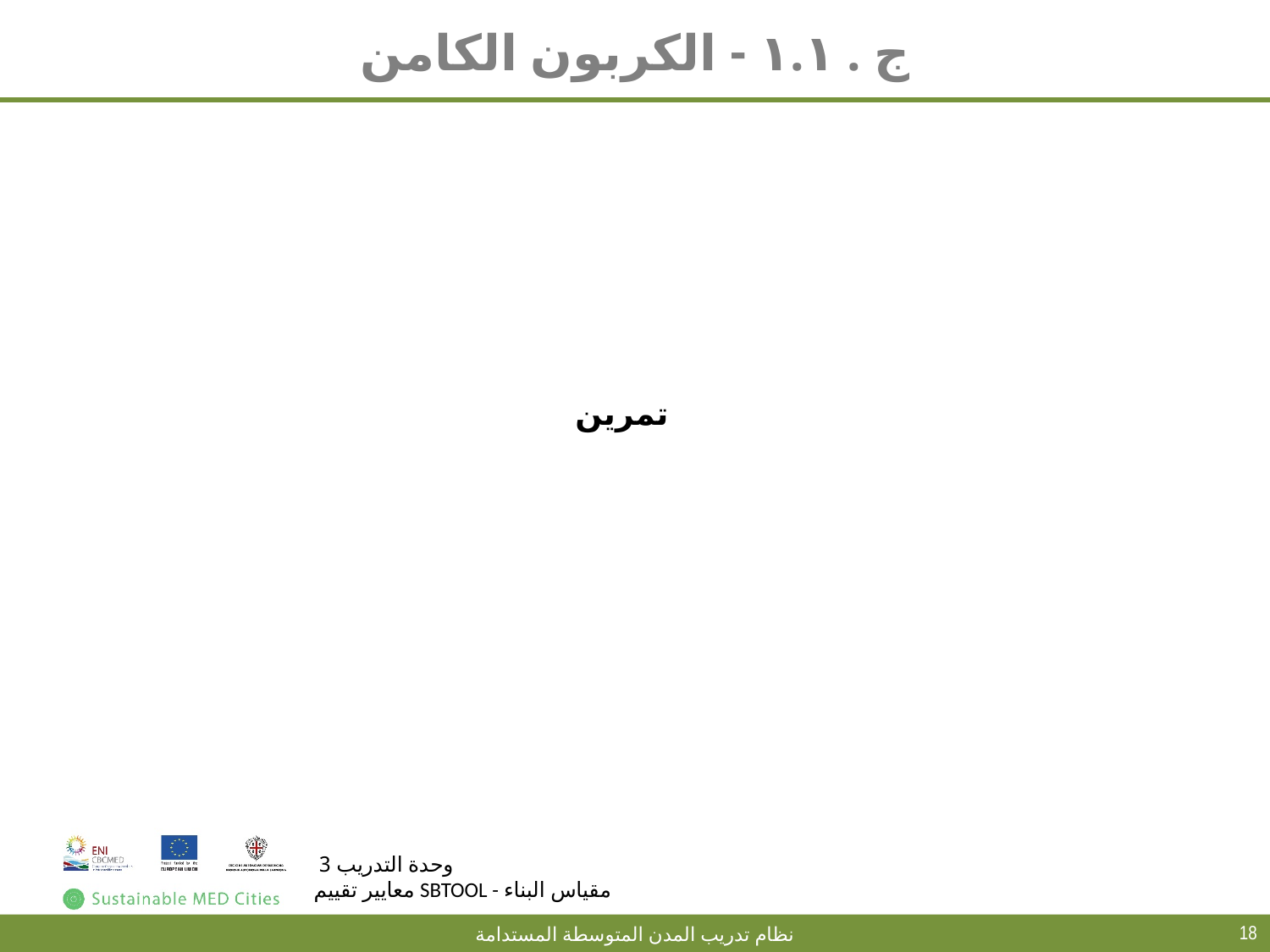

# ج . ١.١ - الكربون الكامن

تمرين

18